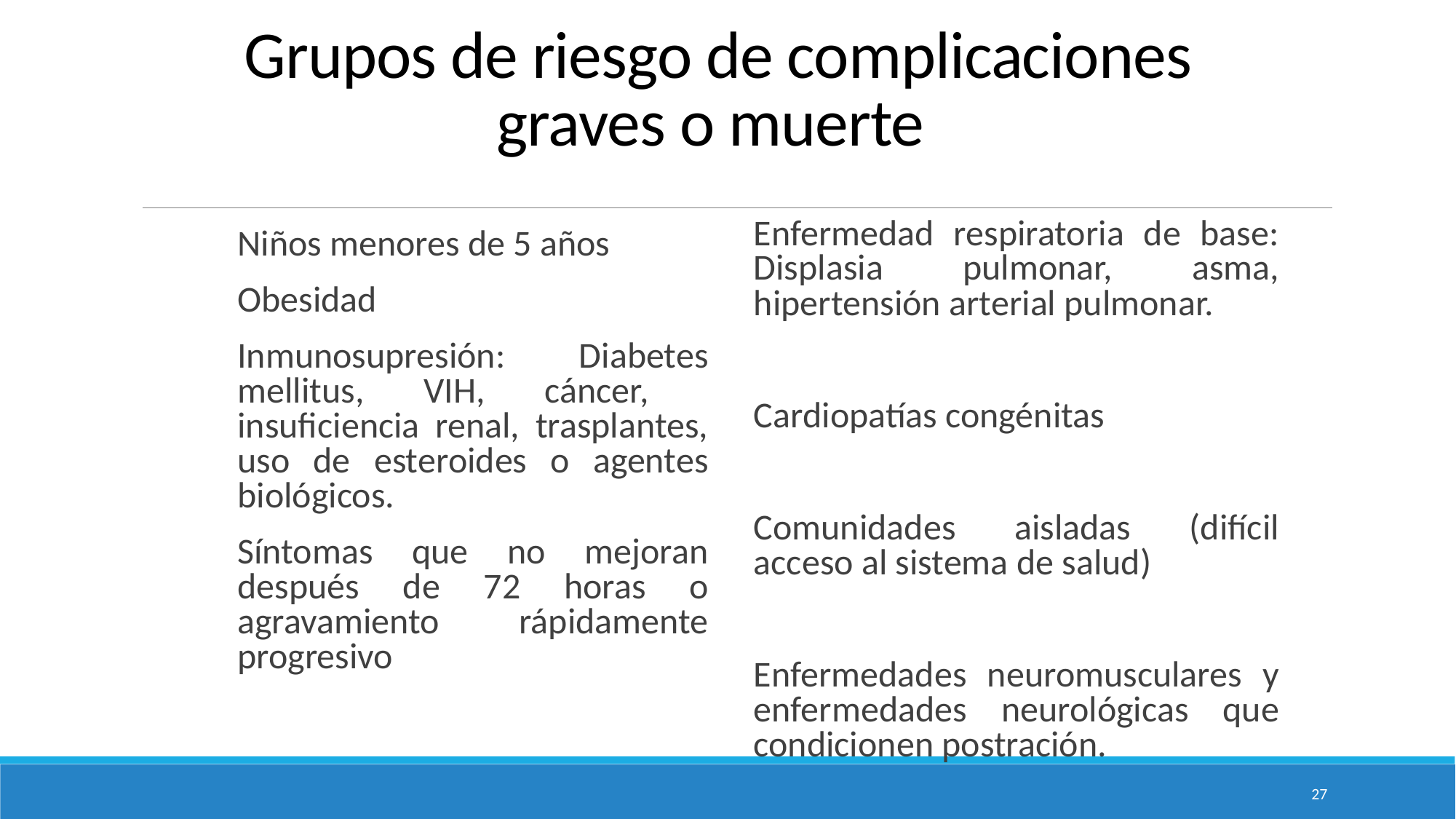

# Grupos de riesgo de complicaciones graves o muerte
Enfermedad respiratoria de base: Displasia pulmonar, asma, hipertensión arterial pulmonar.

Cardiopatías congénitas

Comunidades aisladas (difícil acceso al sistema de salud)

Enfermedades neuromusculares y enfermedades neurológicas que condicionen postración.

Niños menores de 5 años
Obesidad
Inmunosupresión: Diabetes mellitus, VIH, cáncer,  insuficiencia renal, trasplantes, uso de esteroides o agentes biológicos.
Síntomas que no mejoran después de 72 horas o agravamiento rápidamente progresivo

27